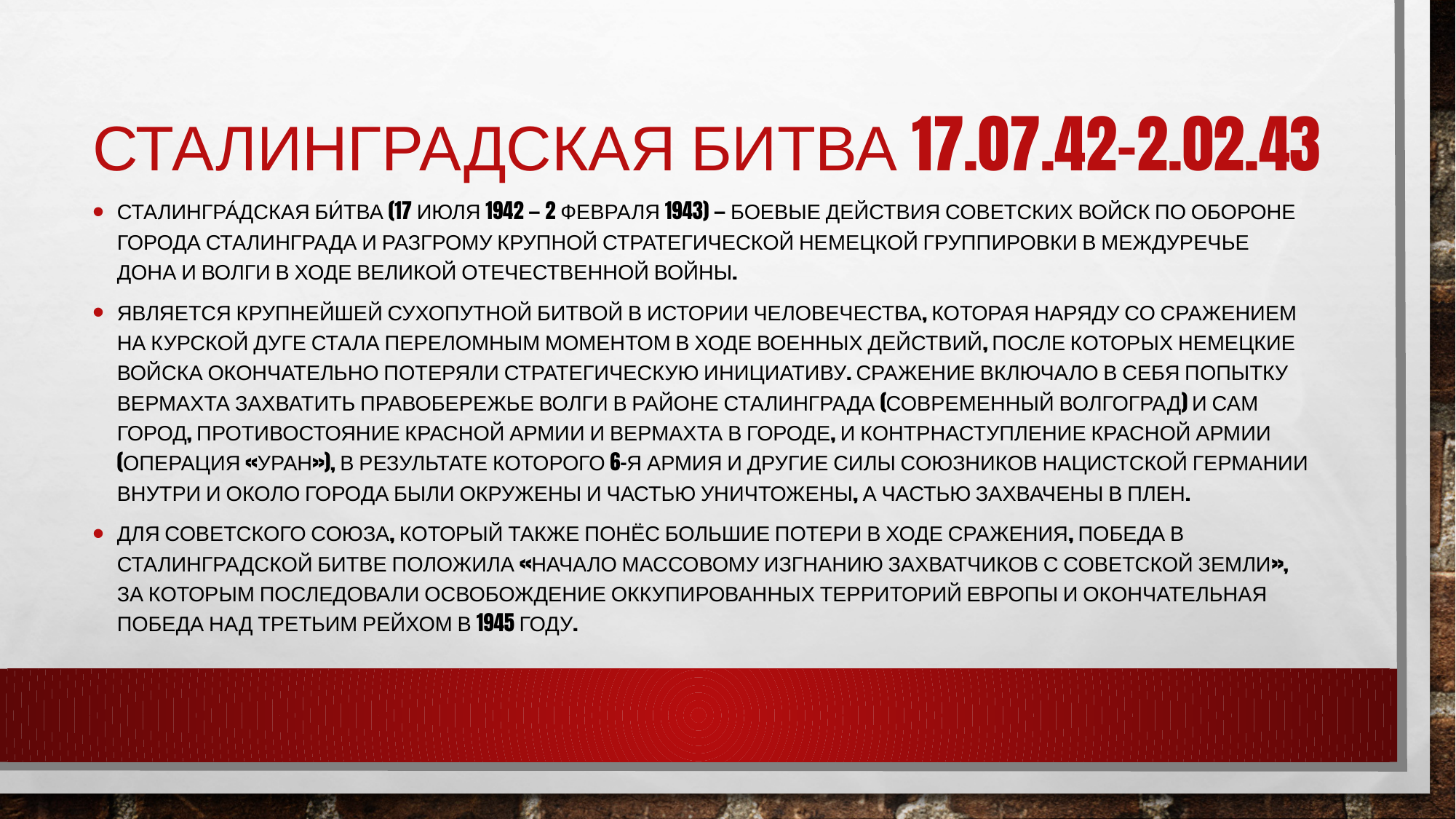

# Сталинградская битва 17.07.42-2.02.43
Сталингра́дская би́тва (17 июля 1942 — 2 февраля 1943) — боевые действия советских войск по обороне города Сталинграда и разгрому крупной стратегической немецкой группировки в междуречье Дона и Волги в ходе Великой Отечественной войны.
Является крупнейшей сухопутной битвой в истории человечества, которая наряду со сражением на Курской дуге стала переломным моментом в ходе военных действий, после которых немецкие войска окончательно потеряли стратегическую инициативу. Сражение включало в себя попытку вермахта захватить правобережье Волги в районе Сталинграда (современный Волгоград) и сам город, противостояние Красной армии и вермахта в городе, и контрнаступление Красной армии (операция «Уран»), в результате которого 6-я армия и другие силы союзников нацистской Германии внутри и около города были окружены и частью уничтожены, а частью захвачены в плен.
Для Советского Союза, который также понёс большие потери в ходе сражения, победа в Сталинградской битве положила «начало массовому изгнанию захватчиков с советской земли», за которым последовали освобождение оккупированных территорий Европы и окончательная победа над Третьим рейхом в 1945 году.